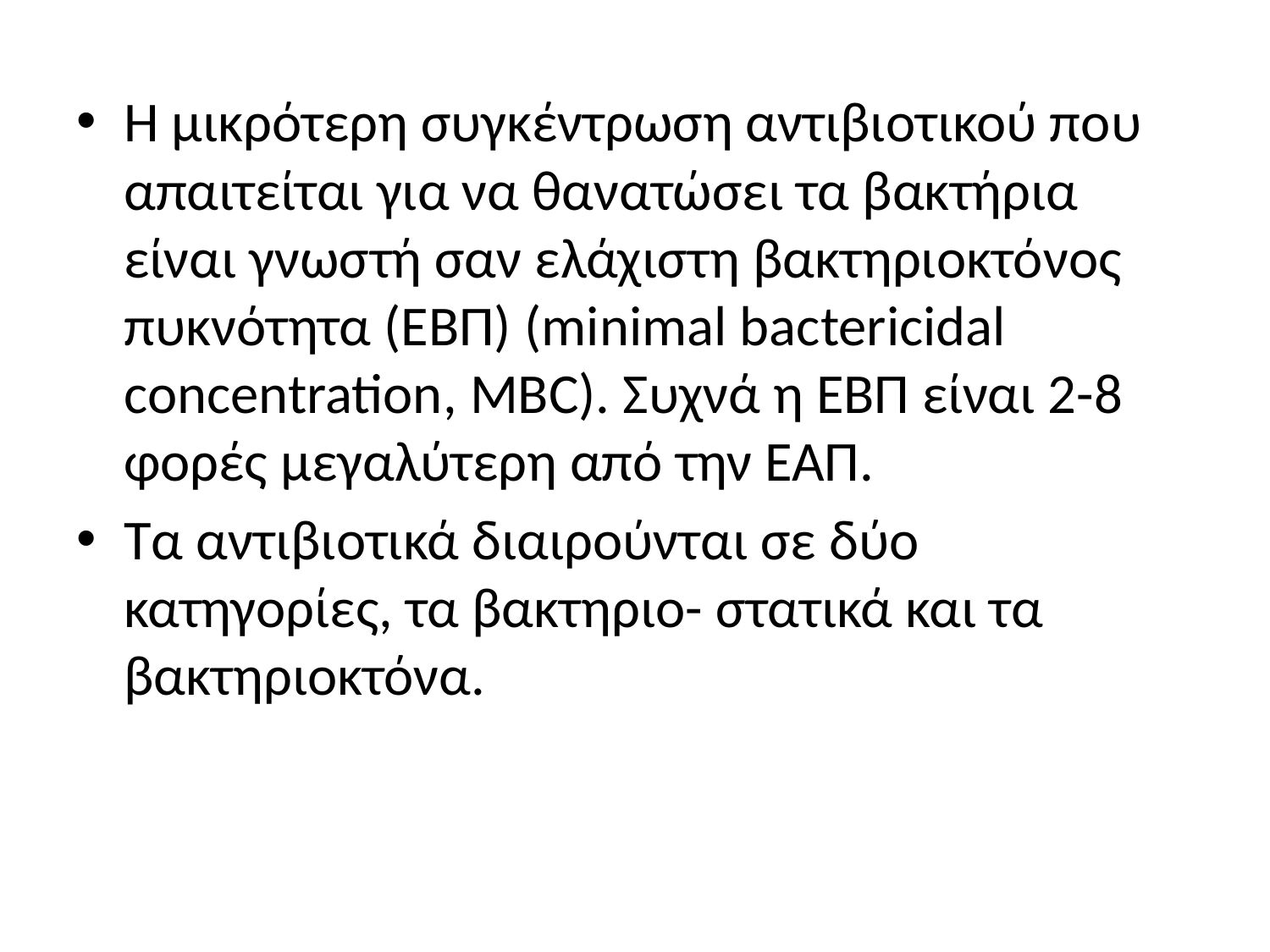

Η μικρότερη συγκέντρωση αντιβιοτικού που απαιτείται για να θανατώσει τα βακτήρια είναι γνωστή σαν ελάχιστη βακτηριοκτόνος πυκνότητα (ΕΒΠ) (minimal bactericidal concentration, MBC). Συχνά η ΕΒΠ είναι 2-8 φορές μεγαλύτερη από την ΕΑΠ.
Τα αντιβιοτικά διαιρούνται σε δύο κατηγορίες, τα βακτηριο- στατικά και τα βακτηριοκτόνα.